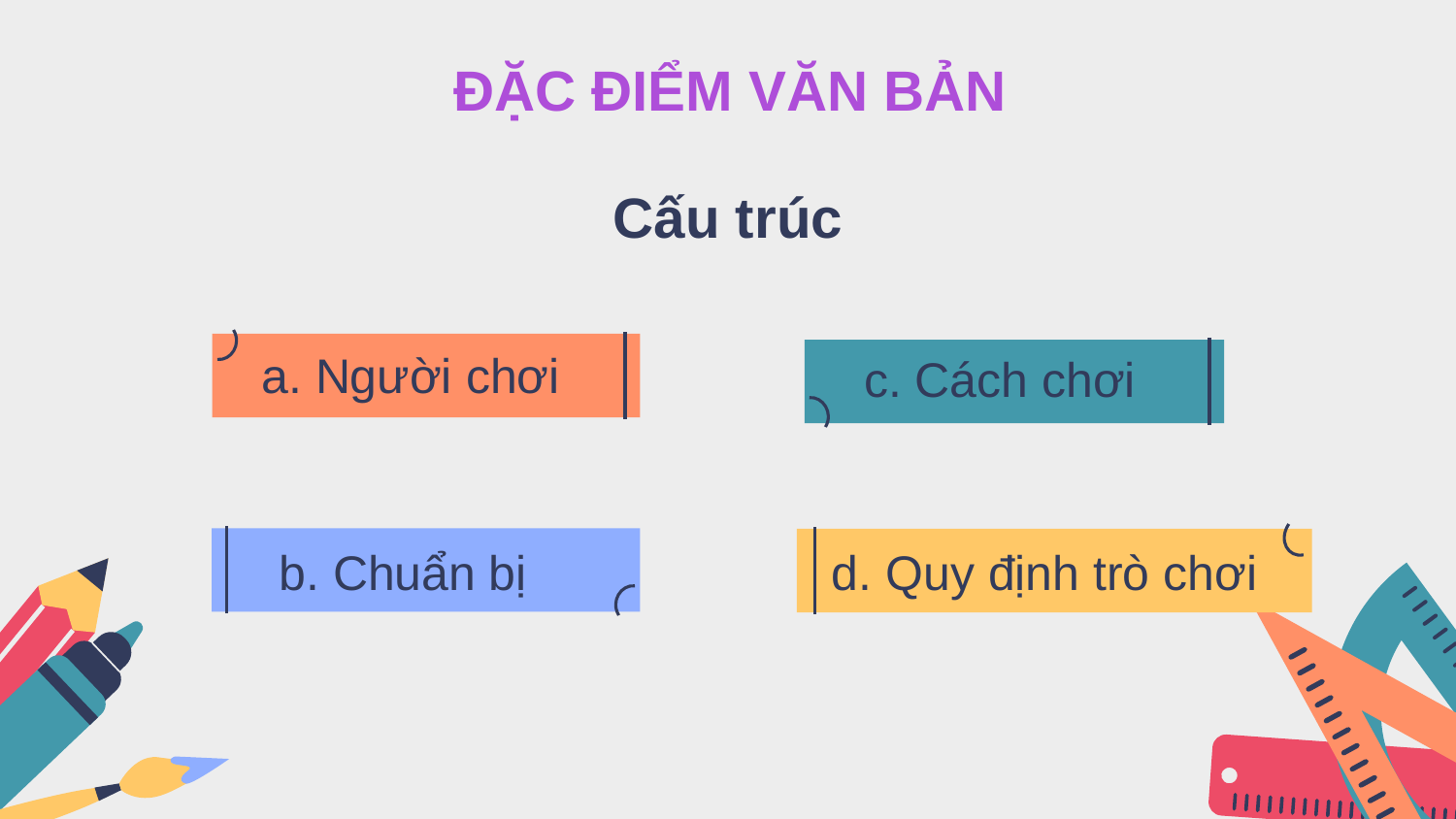

# ĐẶC ĐIỂM VĂN BẢN
Cấu trúc

a. Người chơi

c. Cách chơi

b. Chuẩn bị

d. Quy định trò chơi